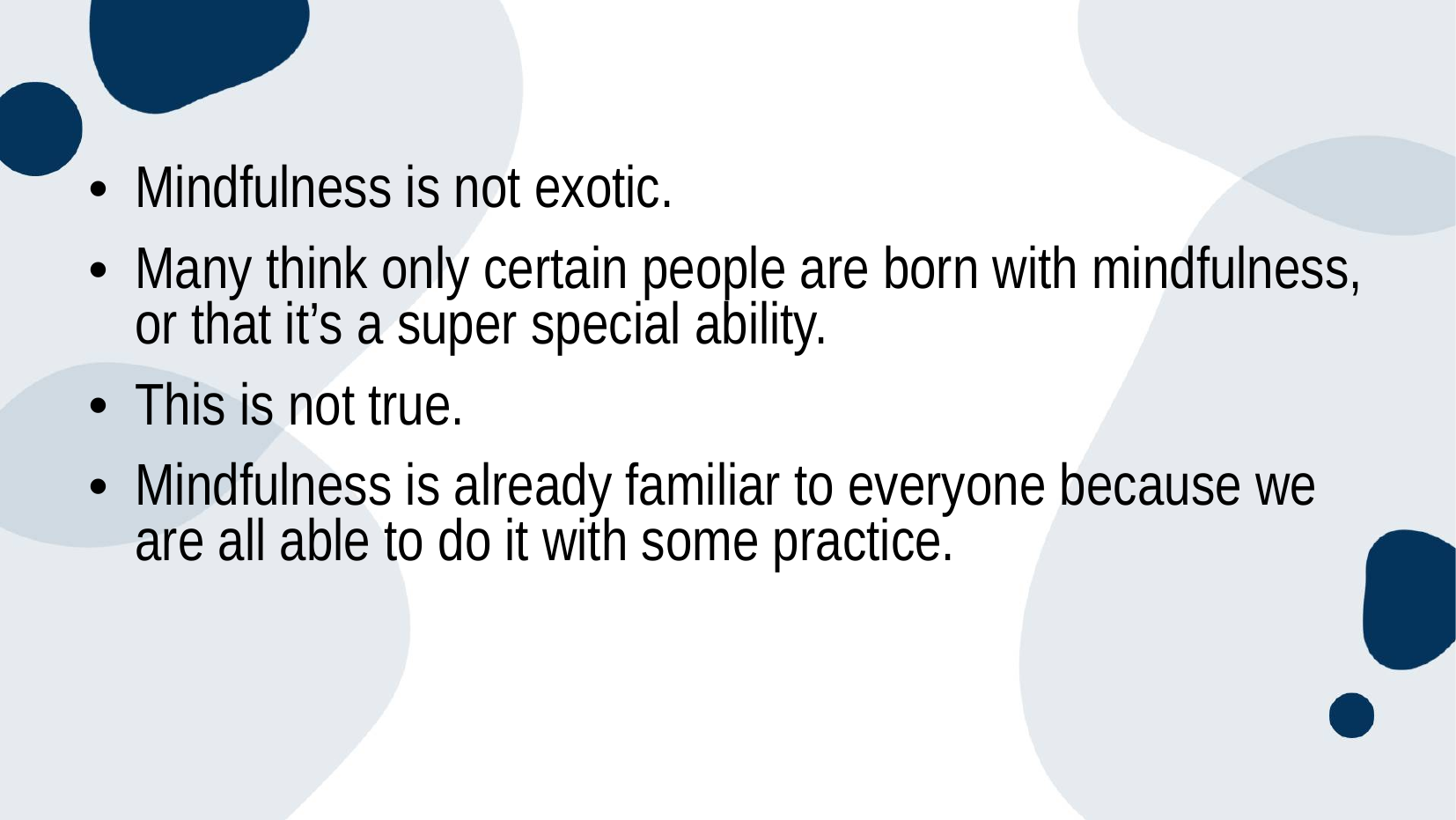

Mindfulness is not exotic.
Many think only certain people are born with mindfulness, or that it’s a super special ability.
This is not true.
Mindfulness is already familiar to everyone because we are all able to do it with some practice.